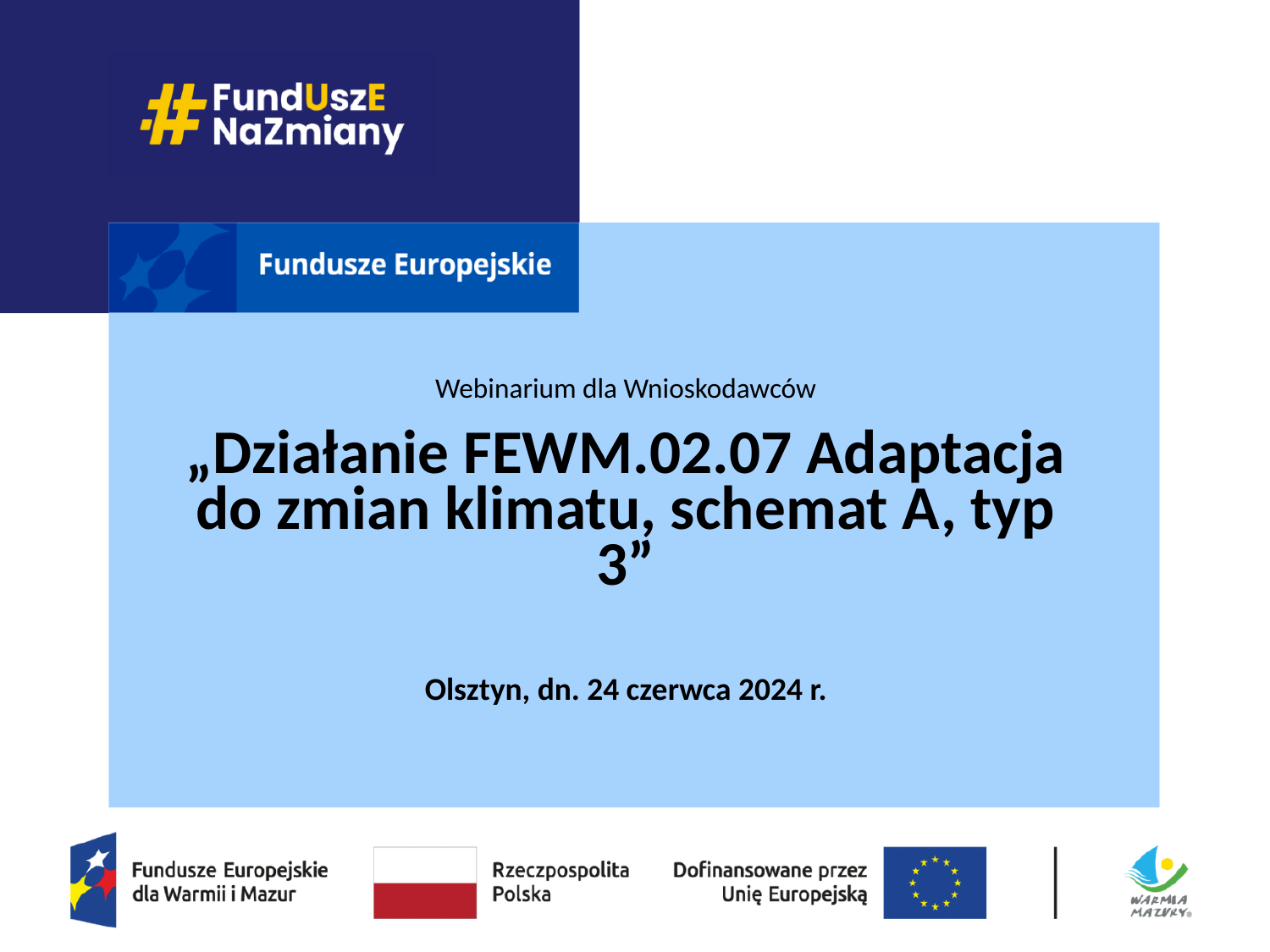

# Webinarium dla Wnioskodawców „Działanie FEWM.02.07 Adaptacja do zmian klimatu, schemat A, typ 3”
Olsztyn, dn. 24 czerwca 2024 r.